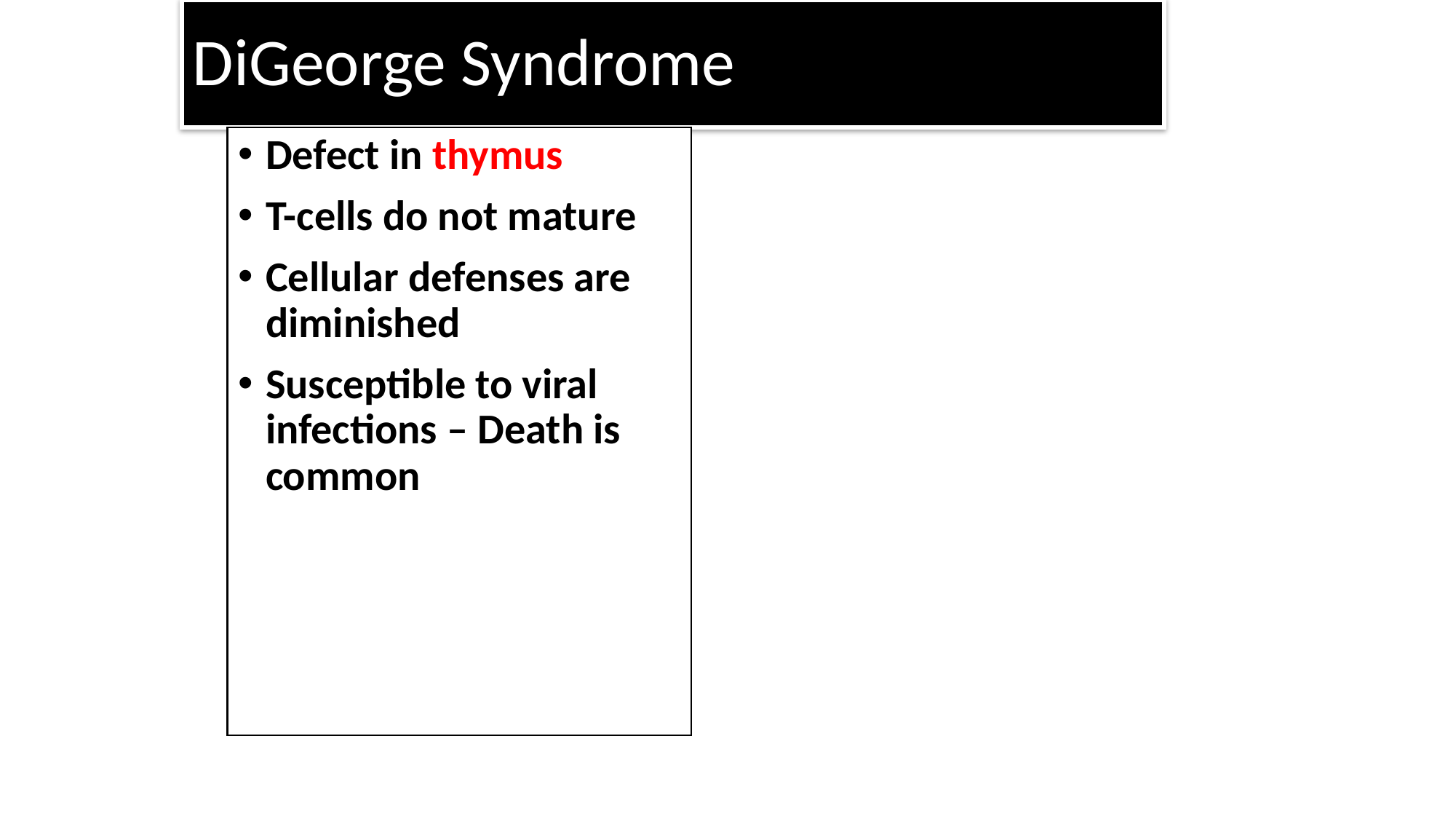

DiGeorge Syndrome
Defect in thymus
T-cells do not mature
Cellular defenses are diminished
Susceptible to viral infections – Death is common